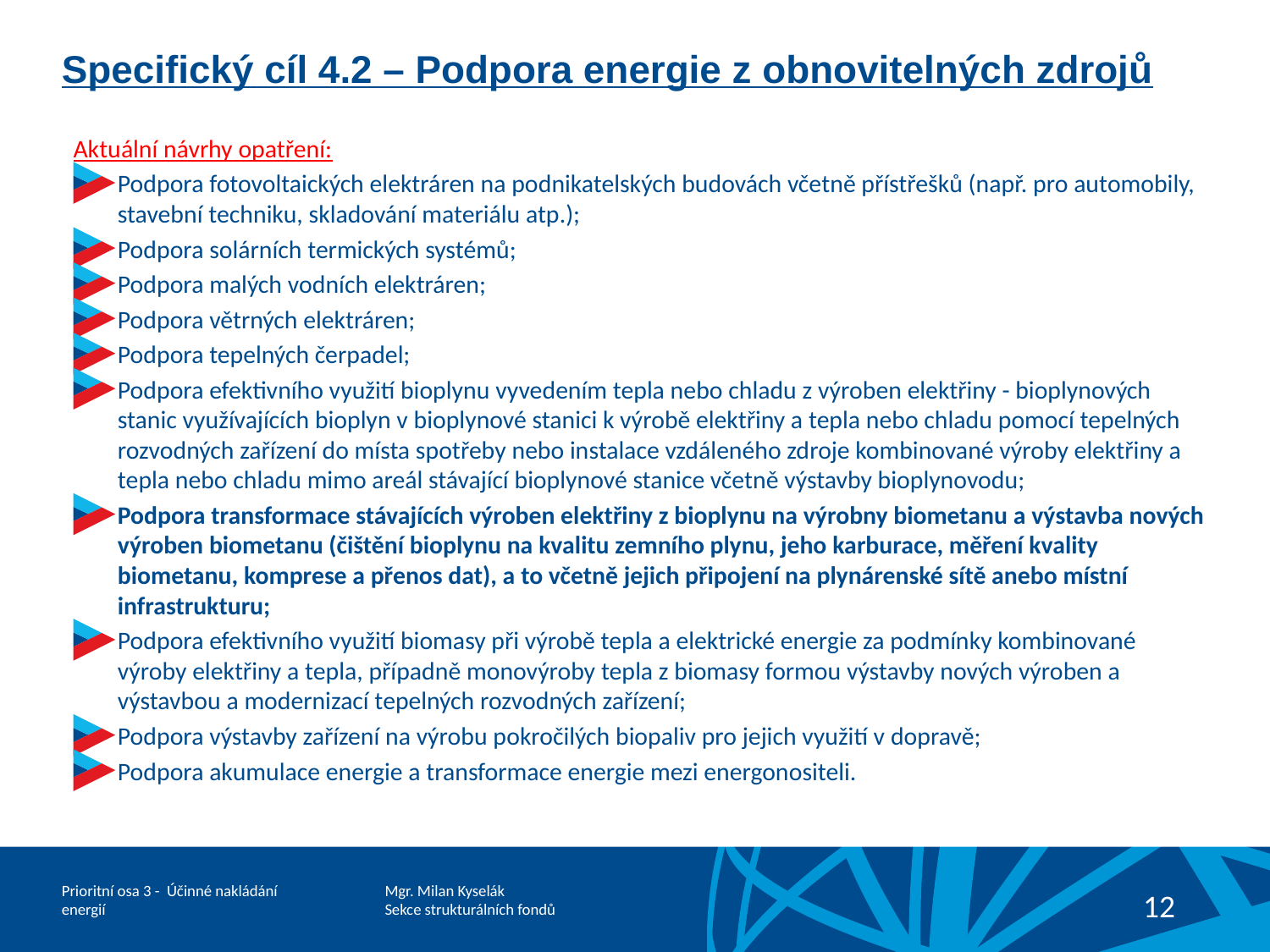

# Specifický cíl 4.2 – Podpora energie z obnovitelných zdrojů
Aktuální návrhy opatření:
Podpora fotovoltaických elektráren na podnikatelských budovách včetně přístřešků (např. pro automobily, stavební techniku, skladování materiálu atp.);
Podpora solárních termických systémů;
Podpora malých vodních elektráren;
Podpora větrných elektráren;
Podpora tepelných čerpadel;
Podpora efektivního využití bioplynu vyvedením tepla nebo chladu z výroben elektřiny - bioplynových stanic využívajících bioplyn v bioplynové stanici k výrobě elektřiny a tepla nebo chladu pomocí tepelných rozvodných zařízení do místa spotřeby nebo instalace vzdáleného zdroje kombinované výroby elektřiny a tepla nebo chladu mimo areál stávající bioplynové stanice včetně výstavby bioplynovodu;
Podpora transformace stávajících výroben elektřiny z bioplynu na výrobny biometanu a výstavba nových výroben biometanu (čištění bioplynu na kvalitu zemního plynu, jeho karburace, měření kvality biometanu, komprese a přenos dat), a to včetně jejich připojení na plynárenské sítě anebo místní infrastrukturu;
Podpora efektivního využití biomasy při výrobě tepla a elektrické energie za podmínky kombinované výroby elektřiny a tepla, případně monovýroby tepla z biomasy formou výstavby nových výroben a výstavbou a modernizací tepelných rozvodných zařízení;
Podpora výstavby zařízení na výrobu pokročilých biopaliv pro jejich využití v dopravě;
Podpora akumulace energie a transformace energie mezi energonositeli.